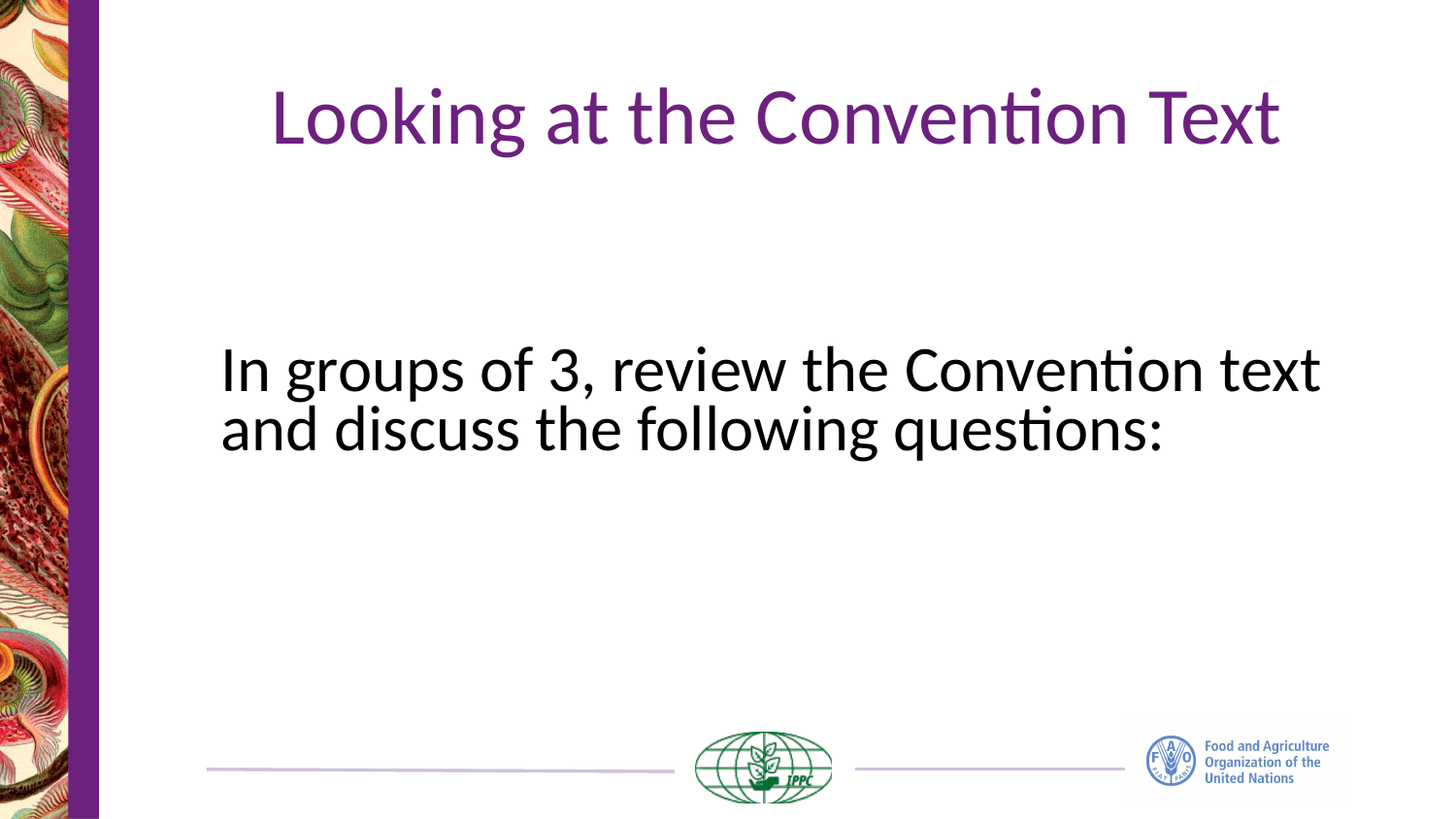

# Looking at the Convention Text

In groups of 3, review the Convention text and discuss the following questions: